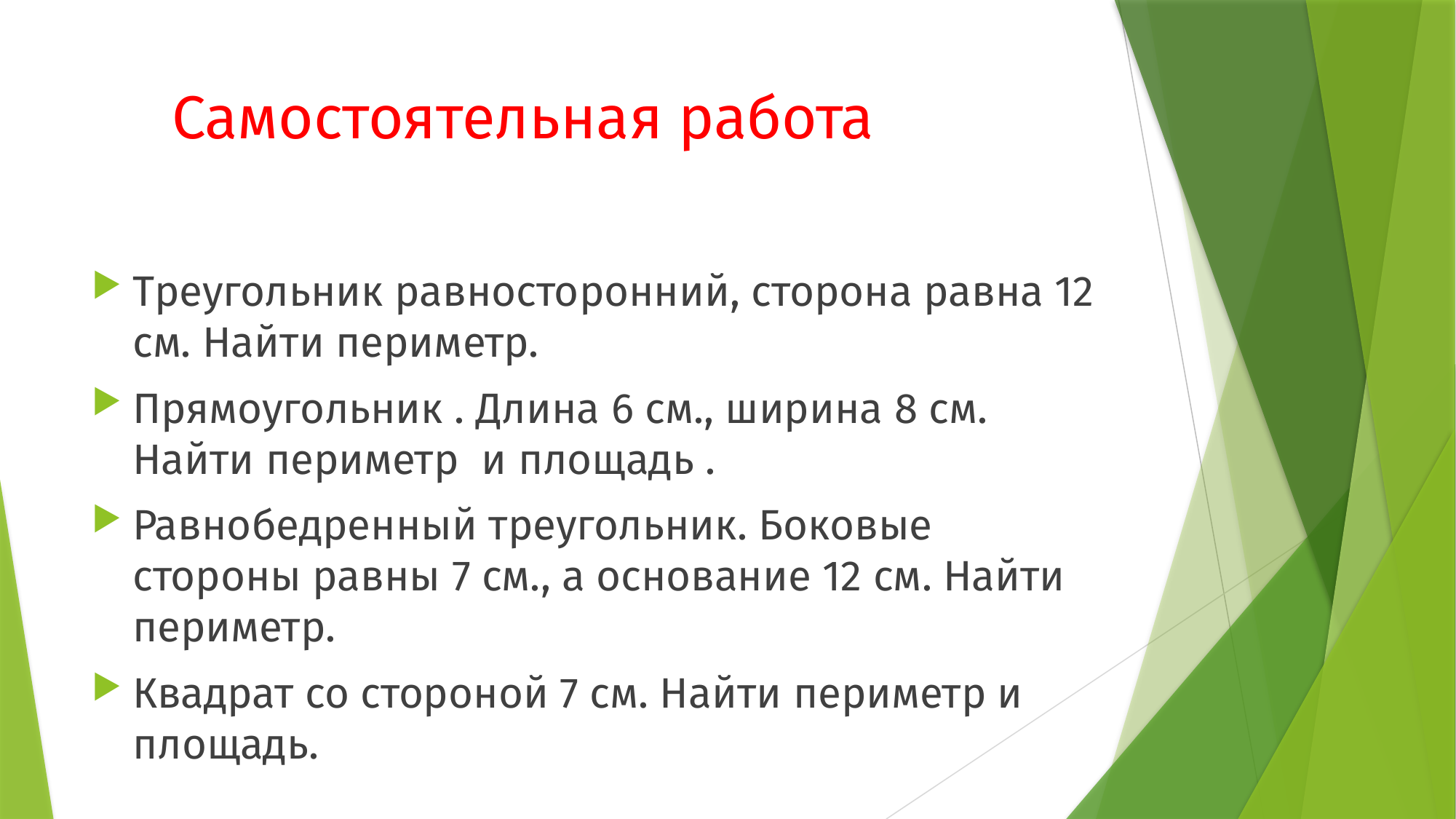

# Самостоятельная работа
Треугольник равносторонний, сторона равна 12 см. Найти периметр.
Прямоугольник . Длина 6 см., ширина 8 см. Найти периметр  и площадь .
Равнобедренный треугольник. Боковые стороны равны 7 см., а основание 12 см. Найти периметр.
Квадрат со стороной 7 см. Найти периметр и площадь.